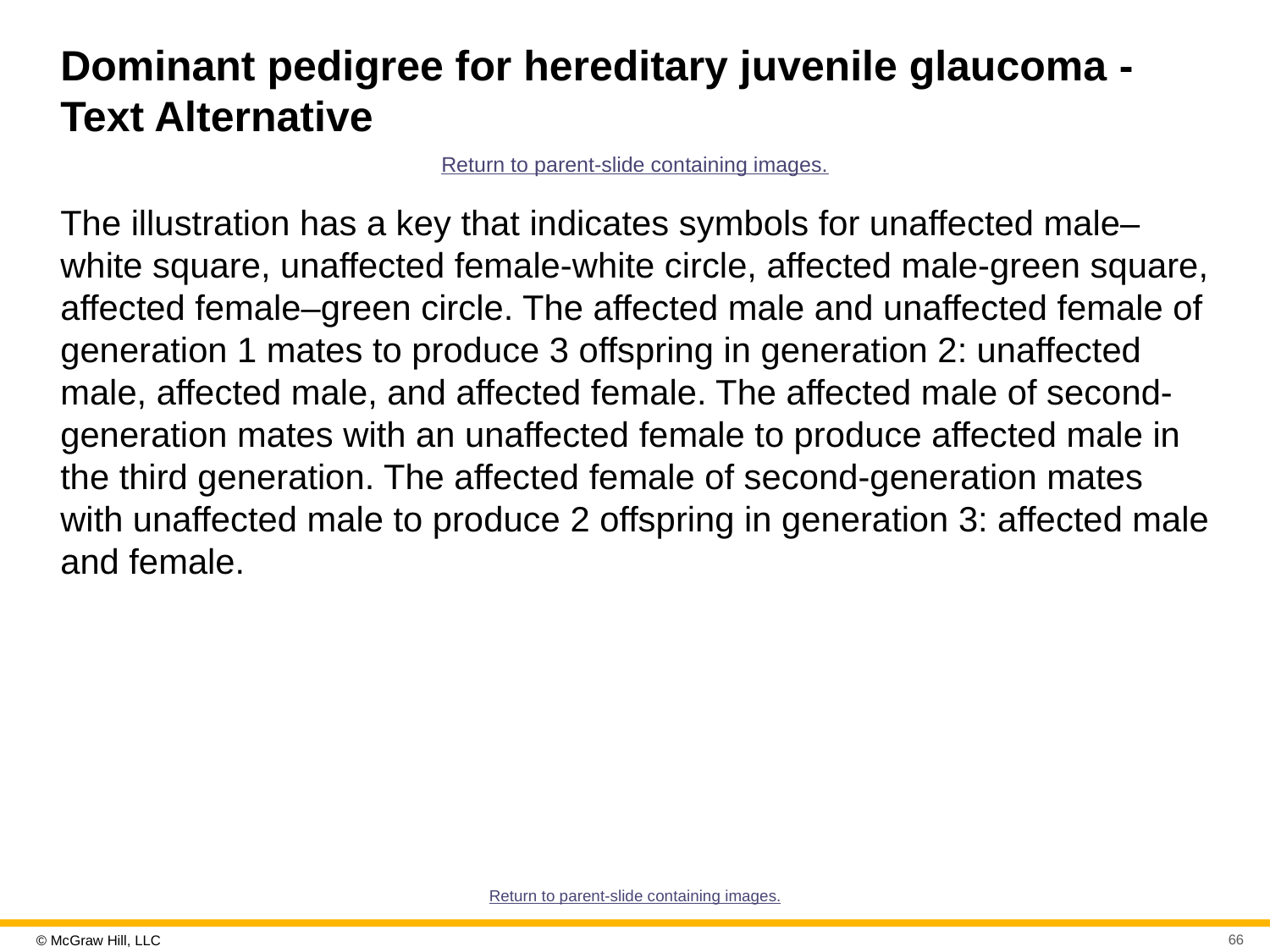

# Dominant pedigree for hereditary juvenile glaucoma - Text Alternative
Return to parent-slide containing images.
The illustration has a key that indicates symbols for unaffected male–white square, unaffected female-white circle, affected male-green square, affected female–green circle. The affected male and unaffected female of generation 1 mates to produce 3 offspring in generation 2: unaffected male, affected male, and affected female. The affected male of second-generation mates with an unaffected female to produce affected male in the third generation. The affected female of second-generation mates with unaffected male to produce 2 offspring in generation 3: affected male and female.
Return to parent-slide containing images.
66